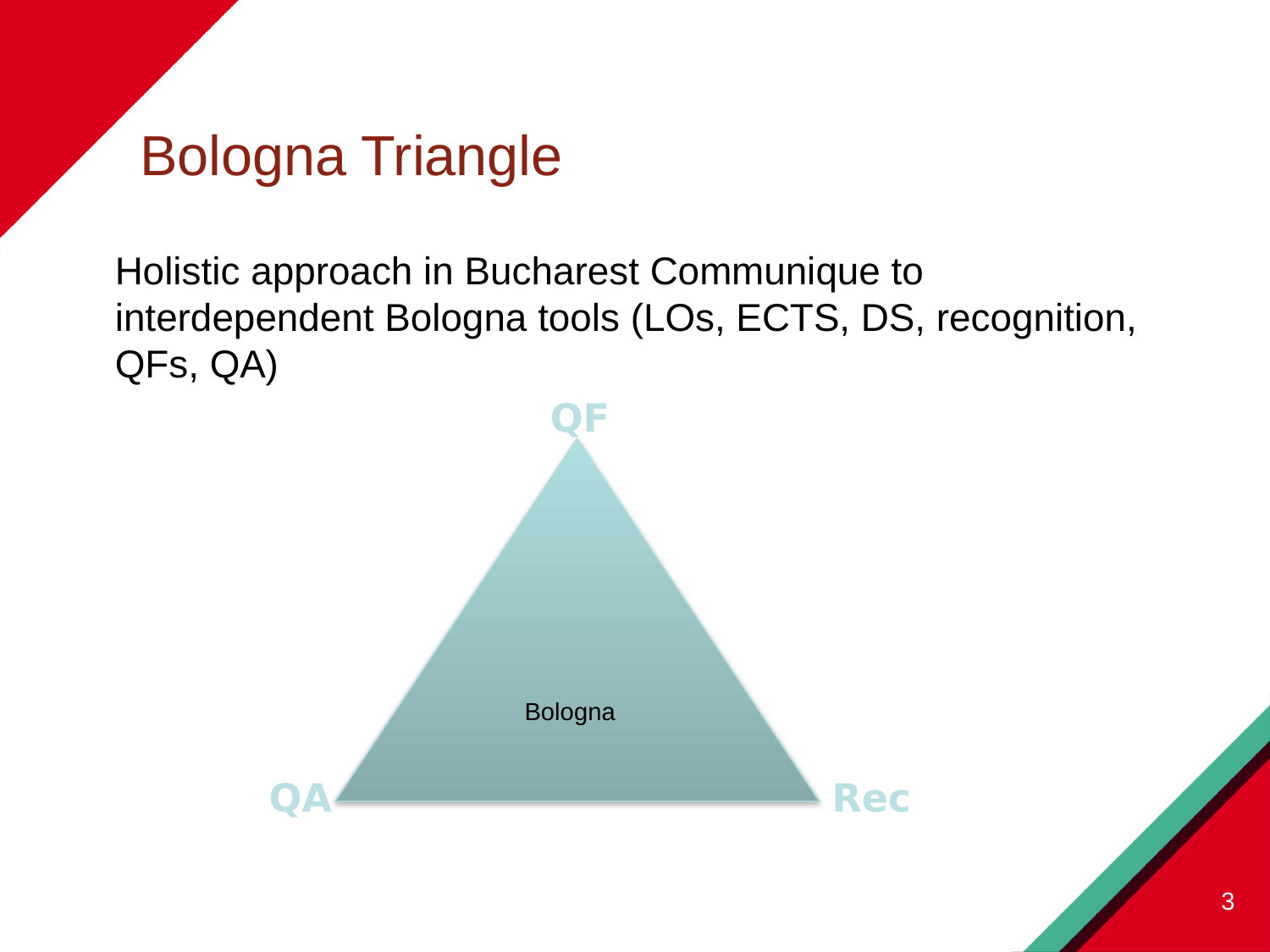

# Bologna Triangle
Holistic approach in Bucharest Communique to interdependent Bologna tools (LOs, ECTS, DS, recognition, QFs, QA)
 			    QF

	  QA                                     Rec

        Bologna
3